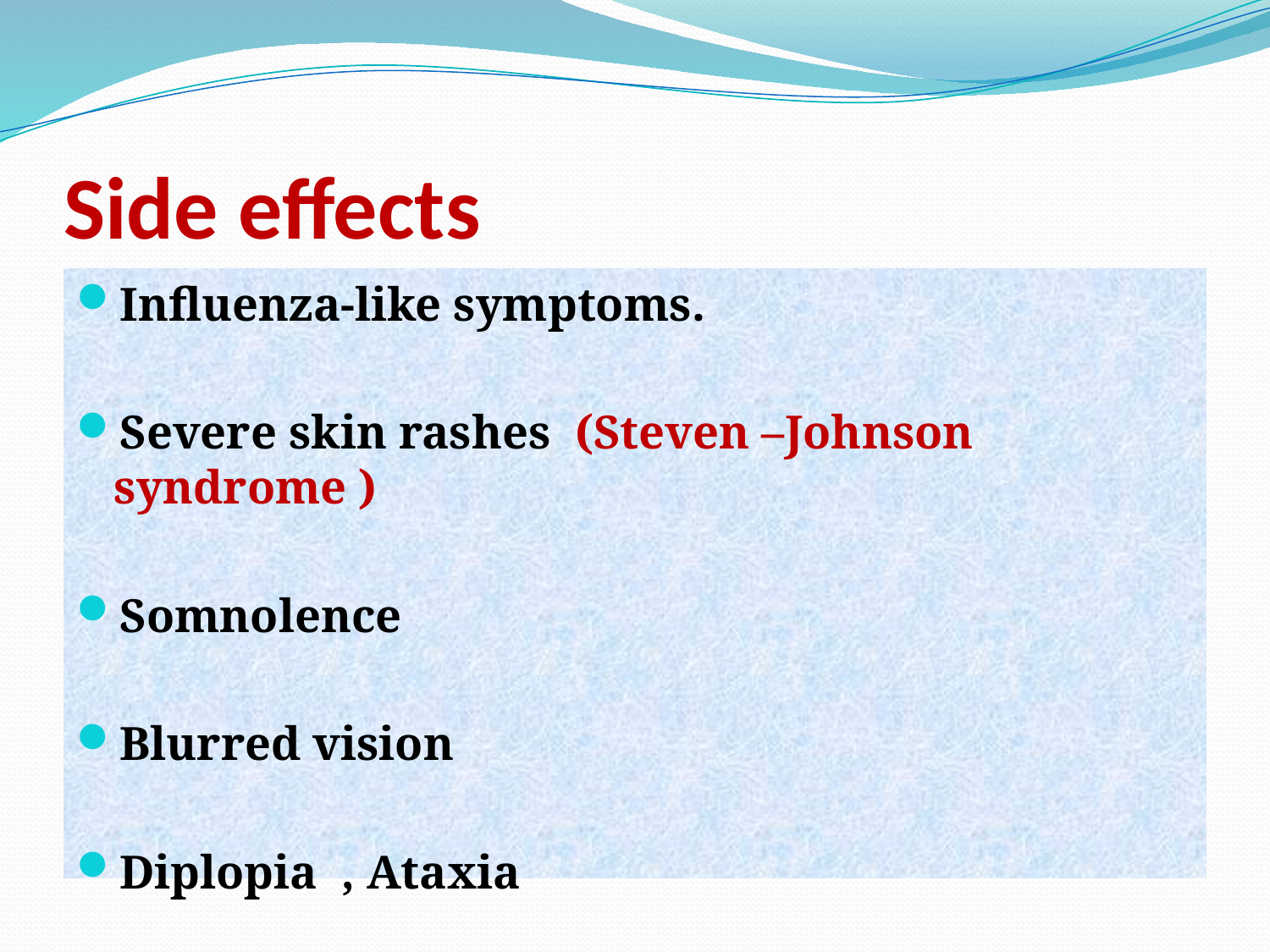

# Side effects
Influenza-like symptoms.

Severe skin rashes  (Steven –Johnson syndrome )

Somnolence

Blurred vision

Diplopia  , Ataxia